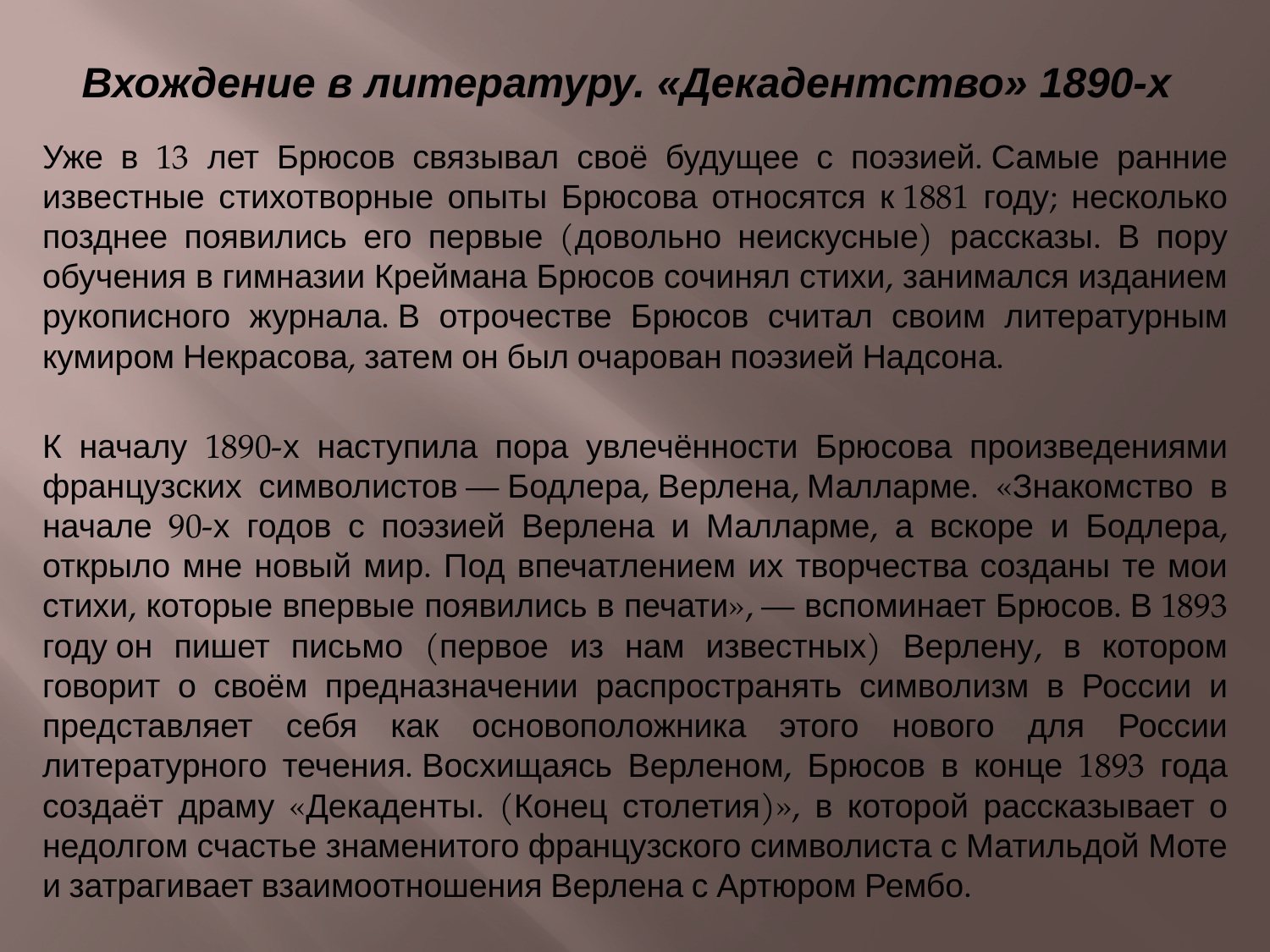

Вхождение в литературу. «Декадентство» 1890-х
Уже в 13 лет Брюсов связывал своё будущее с поэзией. Самые ранние известные стихотворные опыты Брюсова относятся к 1881 году; несколько позднее появились его первые (довольно неискусные) рассказы. В пору обучения в гимназии Креймана Брюсов сочинял стихи, занимался изданием рукописного журнала. В отрочестве Брюсов считал своим литературным кумиром Некрасова, затем он был очарован поэзией Надсона.

К началу 1890-х наступила пора увлечённости Брюсова произведениями французских символистов — Бодлера, Верлена, Малларме. «Знакомство в начале 90-х годов с поэзией Верлена и Малларме, а вскоре и Бодлера, открыло мне новый мир. Под впечатлением их творчества созданы те мои стихи, которые впервые появились в печати», — вспоминает Брюсов. В 1893 году он пишет письмо (первое из нам известных) Верлену, в котором говорит о своём предназначении распространять символизм в России и представляет себя как основоположника этого нового для России литературного течения. Восхищаясь Верленом, Брюсов в конце 1893 года создаёт драму «Декаденты. (Конец столетия)», в которой рассказывает о недолгом счастье знаменитого французского символиста с Матильдой Моте и затрагивает взаимоотношения Верлена с Артюром Рембо.